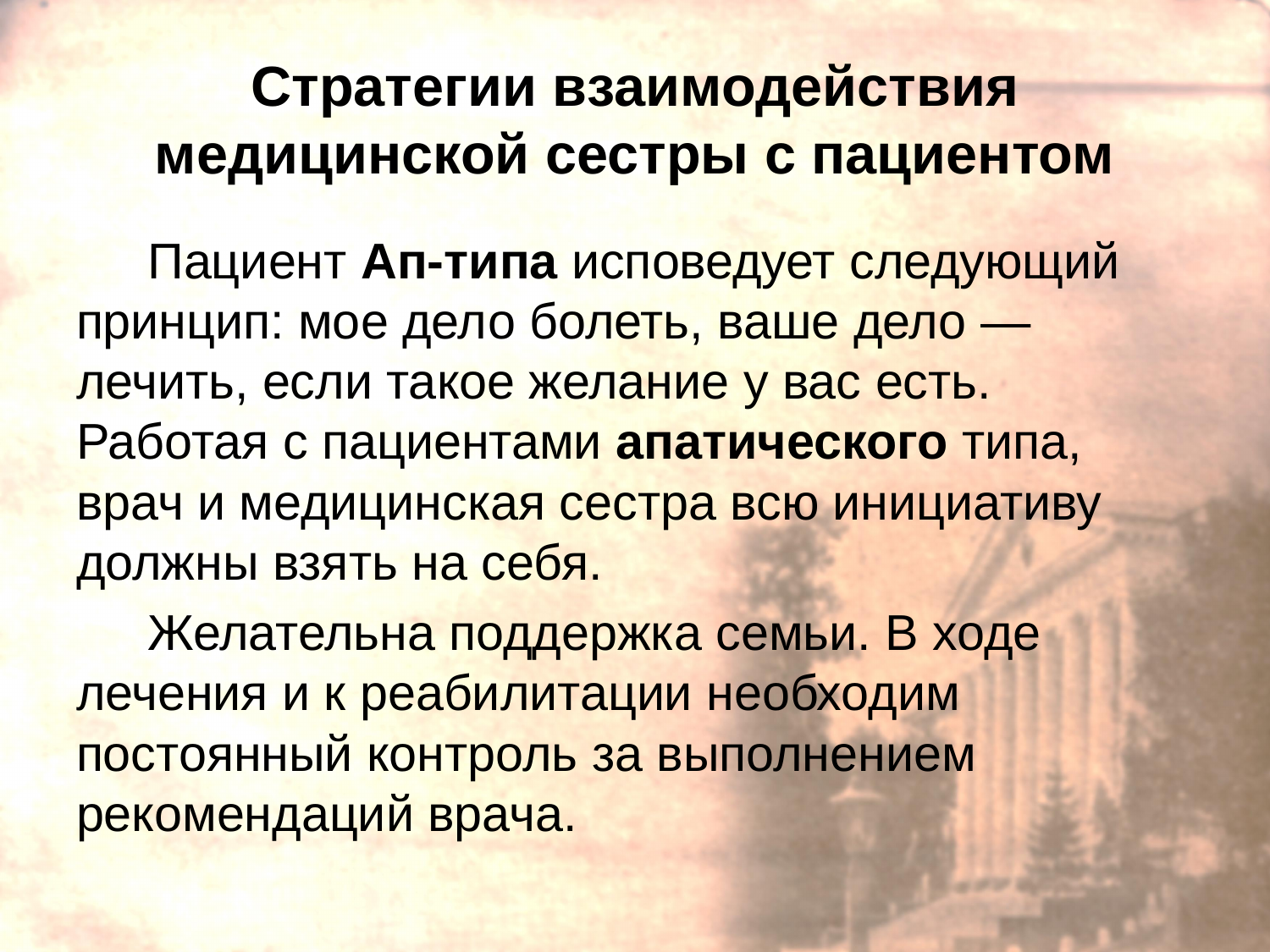

# Стратегии взаимодействия медицинской сестры с пациентом
Пациент Ап-типа исповедует следующий принцип: мое дело болеть, ваше дело — лечить, если такое желание у вас есть. Работая с пациентами апатического типа, врач и медицинская сестра всю инициативу должны взять на себя.
Желательна поддержка семьи. В ходе лечения и к реабилитации необходим постоянный контроль за выполнением рекомендаций врача.